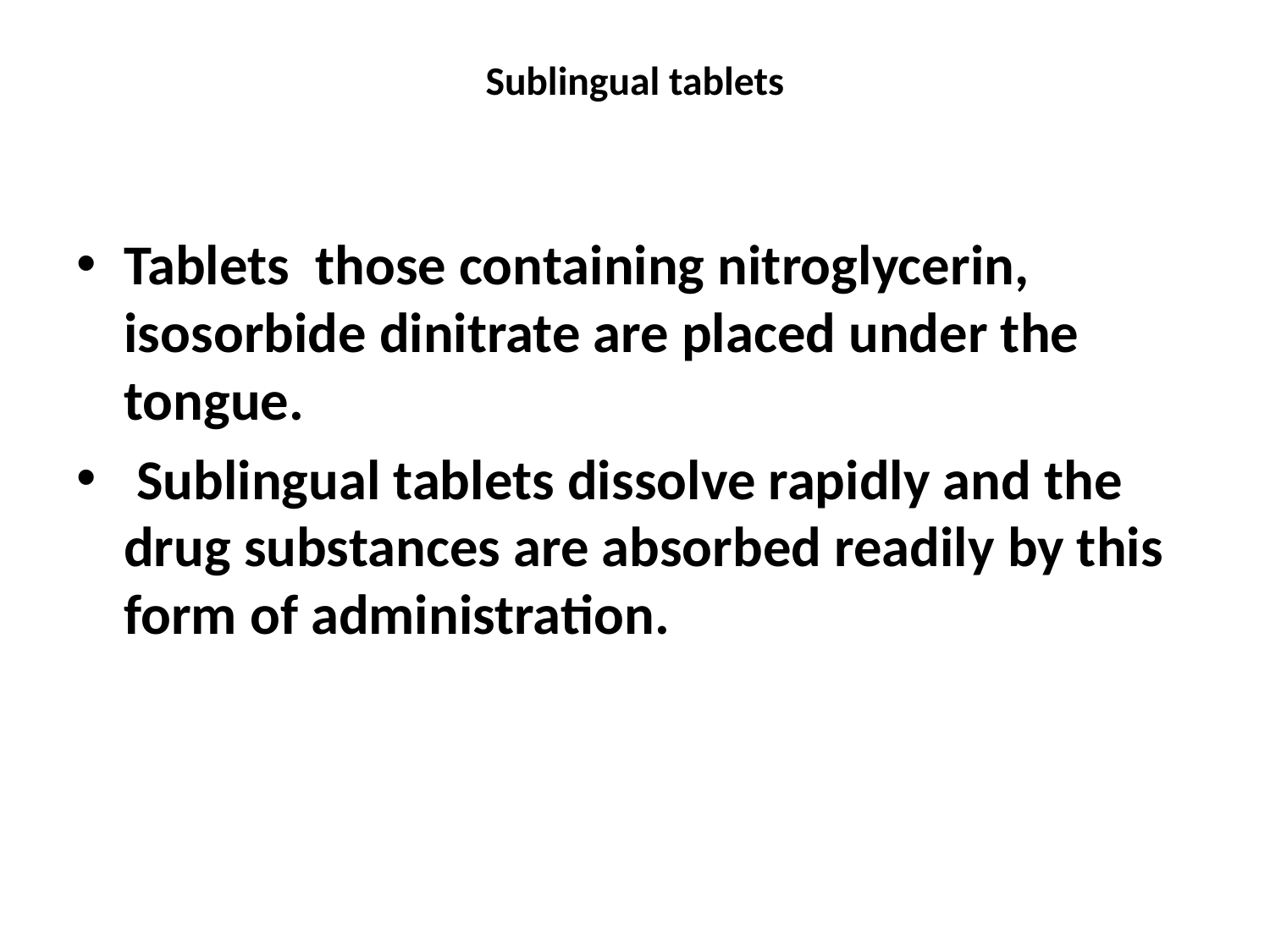

# Sublingual tablets
Tablets  those containing nitroglycerin, isosorbide dinitrate are placed under the tongue.
 Sublingual tablets dissolve rapidly and the drug substances are absorbed readily by this form of administration.